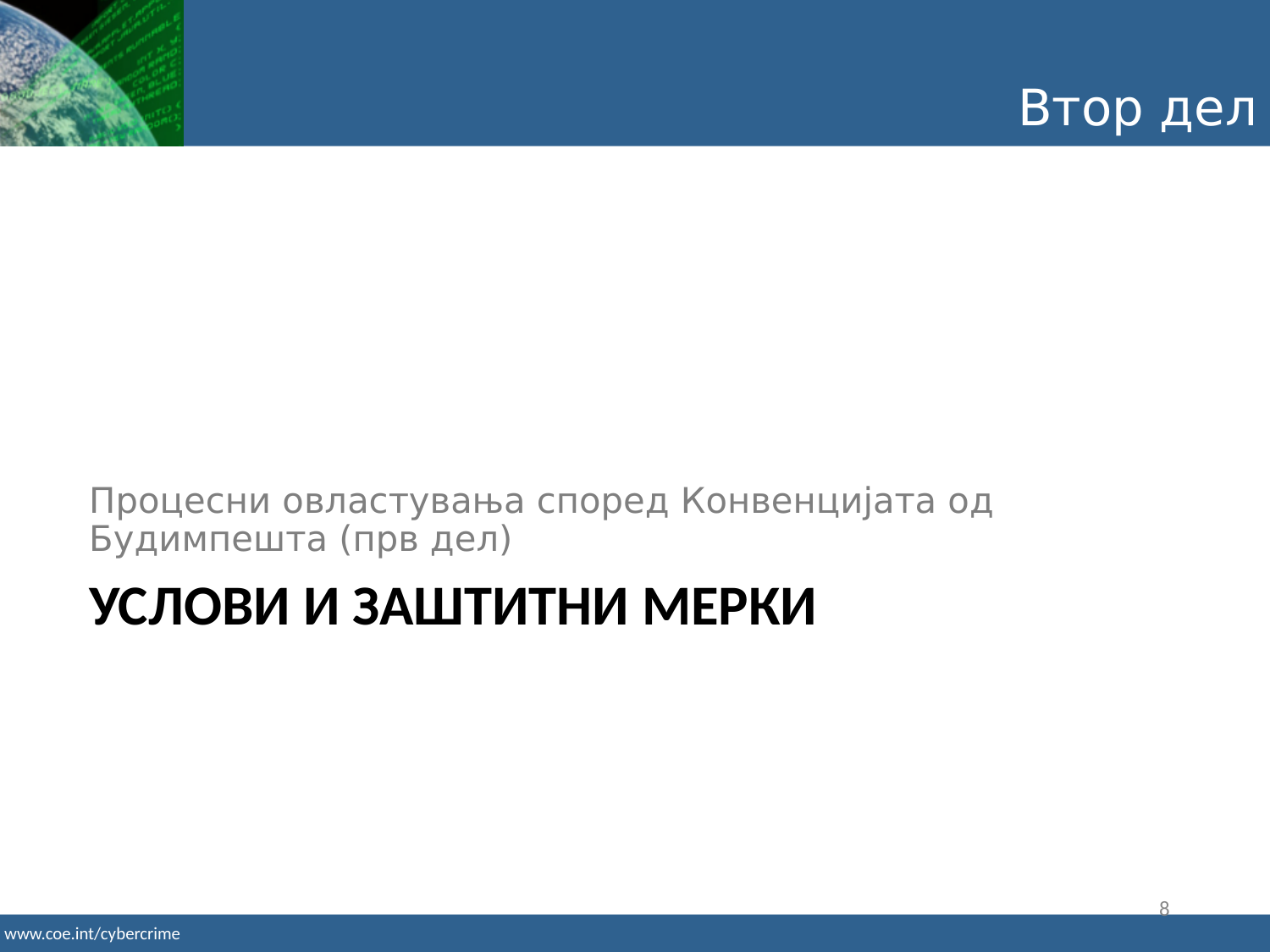

Втор дел

Процесни овластувања според Конвенцијата од Будимпешта (прв дел)

# УСЛОВИ И ЗАШТИТНИ МЕРКИ
8